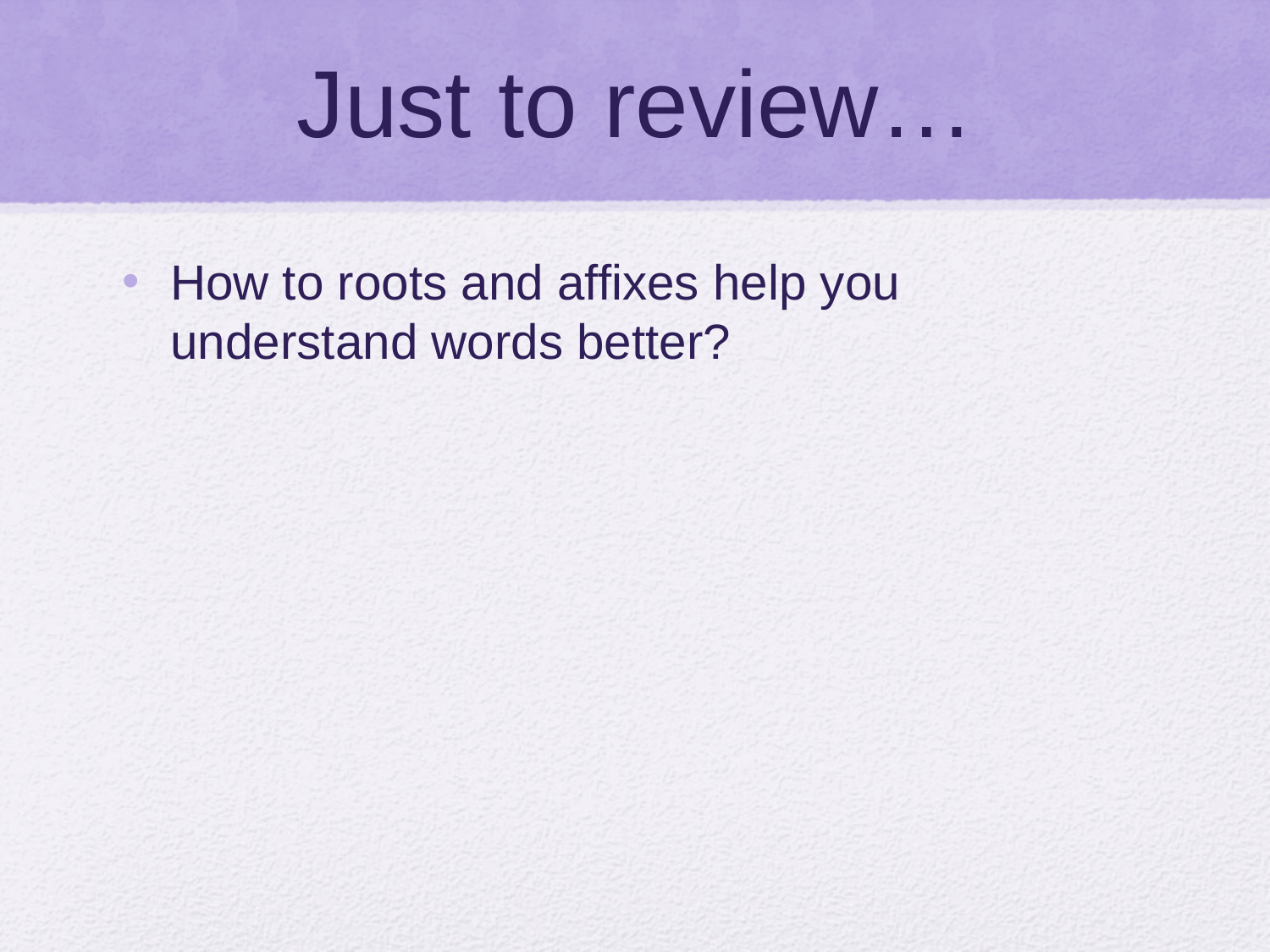

# Just to review…
How to roots and affixes help you understand words better?